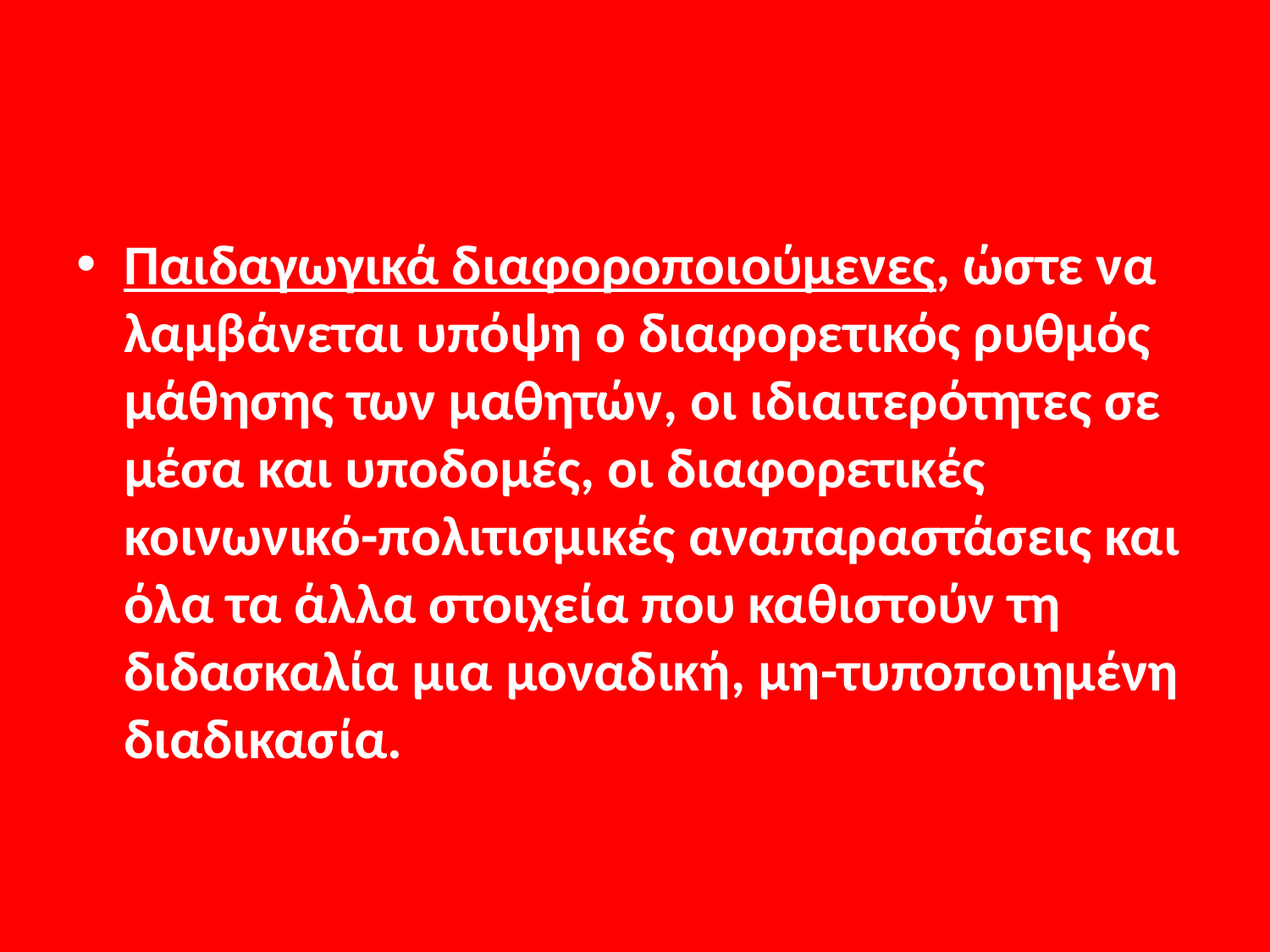

#
Παιδαγωγικά διαφοροποιούμενες, ώστε να λαμβάνεται υπόψη ο διαφορετικός ρυθμός μάθησης των μαθητών, οι ιδιαιτερότητες σε μέσα και υποδομές, οι διαφορετικές κοινωνικό-πολιτισμικές αναπαραστάσεις και όλα τα άλλα στοιχεία που καθιστούν τη διδασκαλία μια μοναδική, μη-τυποποιημένη διαδικασία.